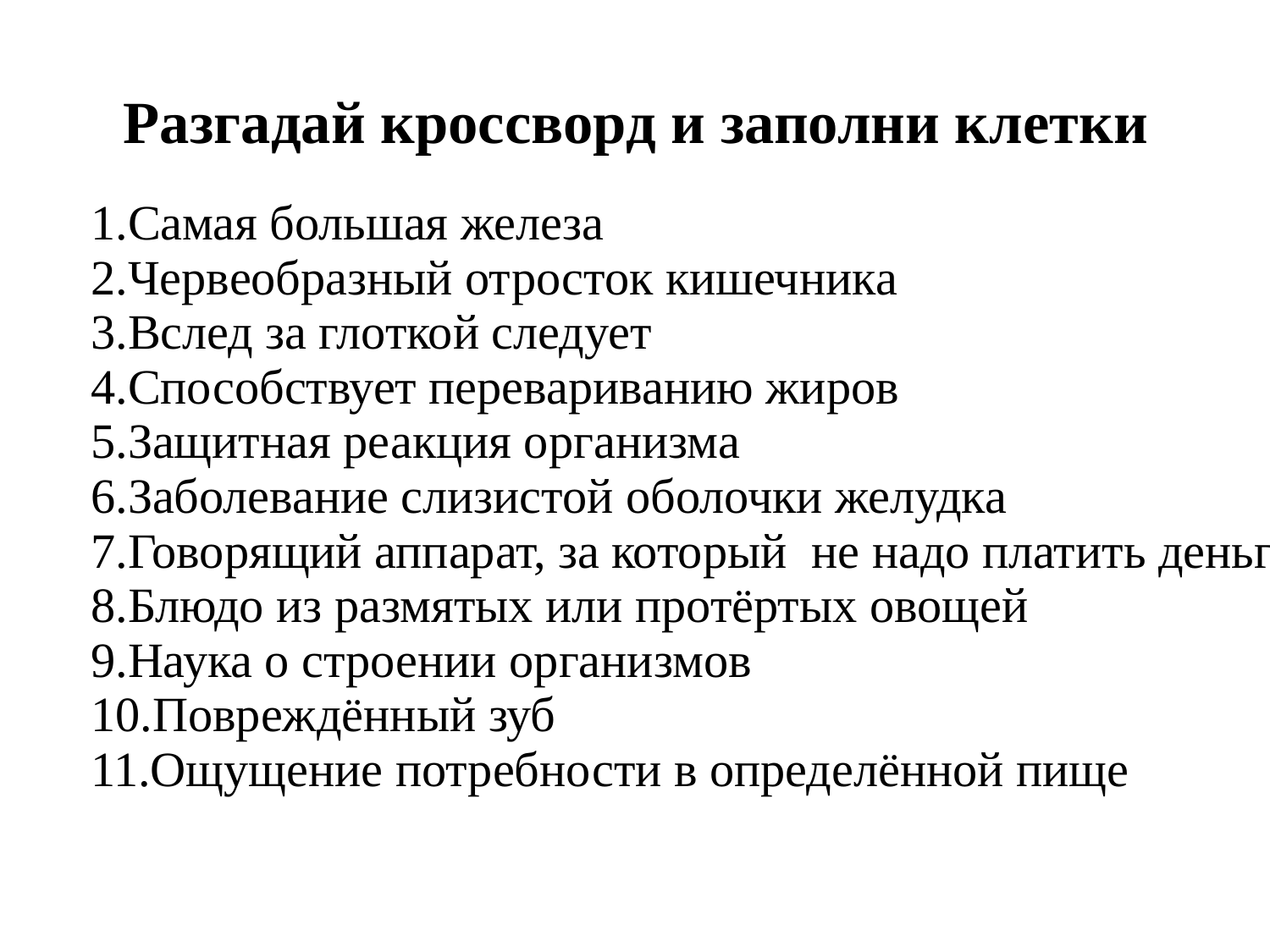

# Разгадай кроссворд и заполни клетки
| 1.Самая большая железа 2.Червеобразный отросток кишечника 3.Вслед за глоткой следует 4.Способствует перевариванию жиров 5.Защитная реакция организма 6.Заболевание слизистой оболочки желудка 7.Говорящий аппарат, за который не надо платить деньги 8.Блюдо из размятых или протёртых овощей 9.Наука о строении организмов 10.Повреждённый зуб 11.Ощущение потребности в определённой пище |
| --- |